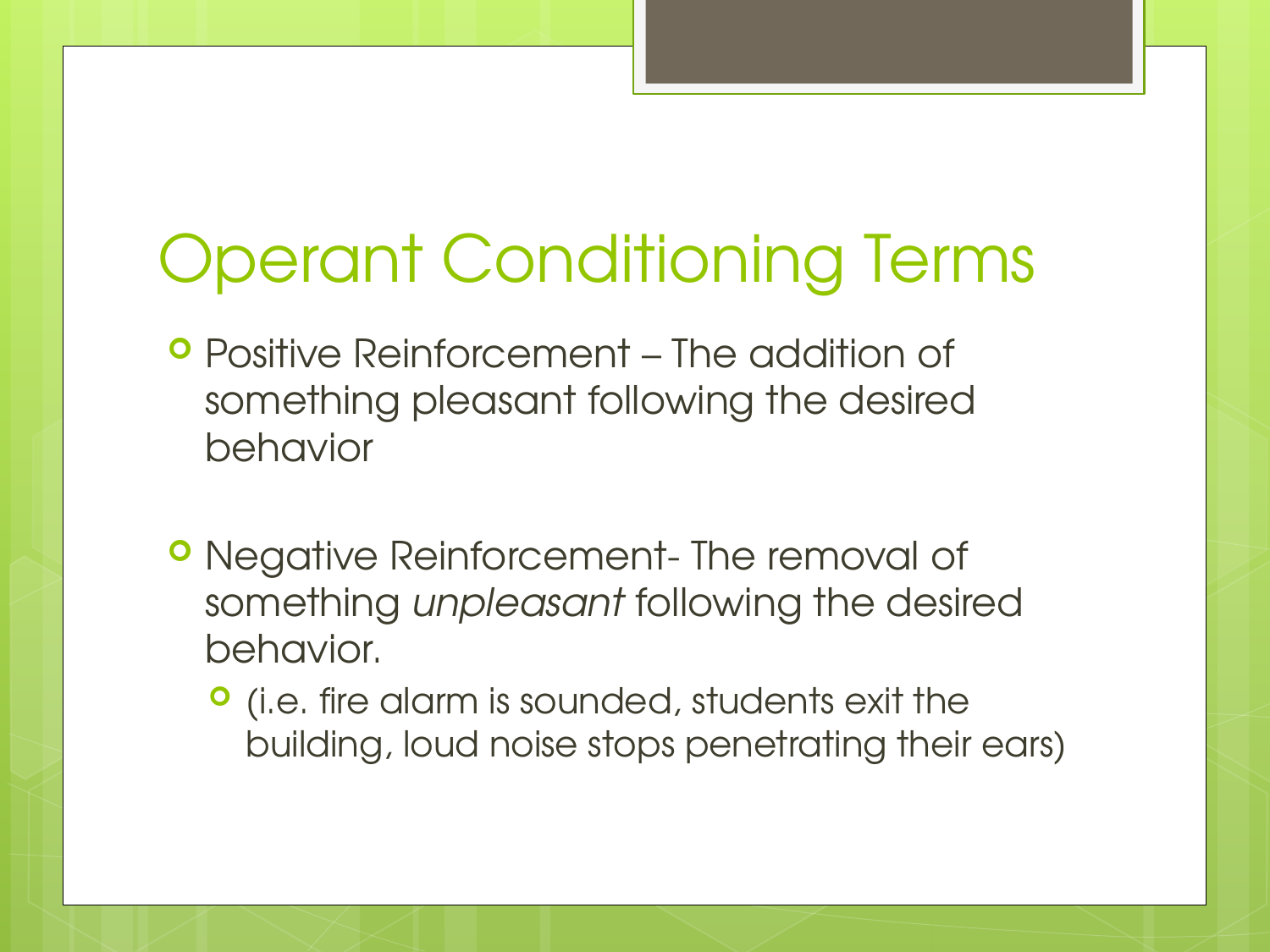

# Operant Conditioning Terms
Positive Reinforcement – The addition of something pleasant following the desired behavior

Negative Reinforcement- The removal of something unpleasant following the desired behavior.
(i.e. fire alarm is sounded, students exit the building, loud noise stops penetrating their ears)